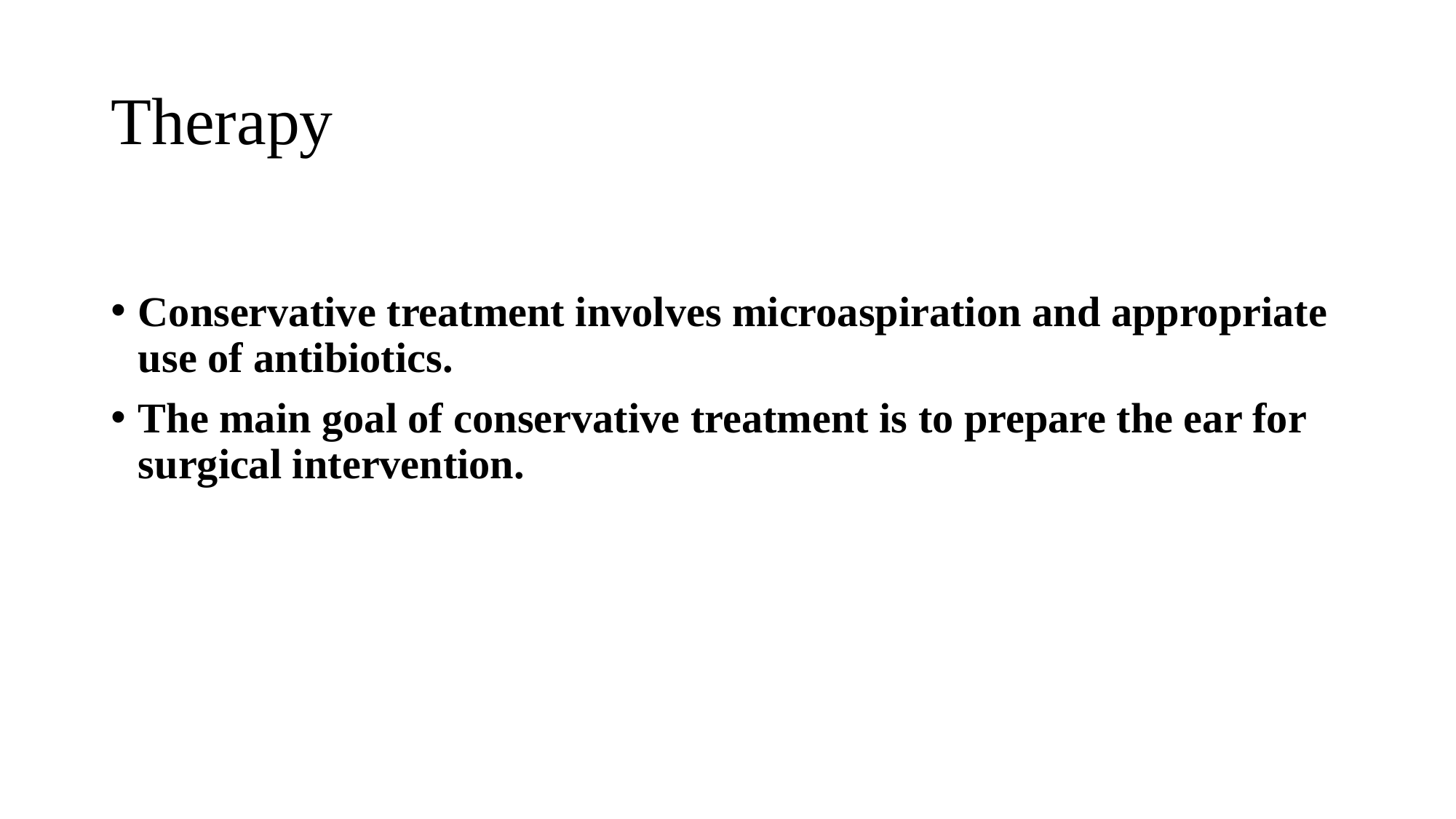

# Therapy

Conservative treatment involves microaspiration and appropriate use of antibiotics.
The main goal of conservative treatment is to prepare the ear for surgical intervention.